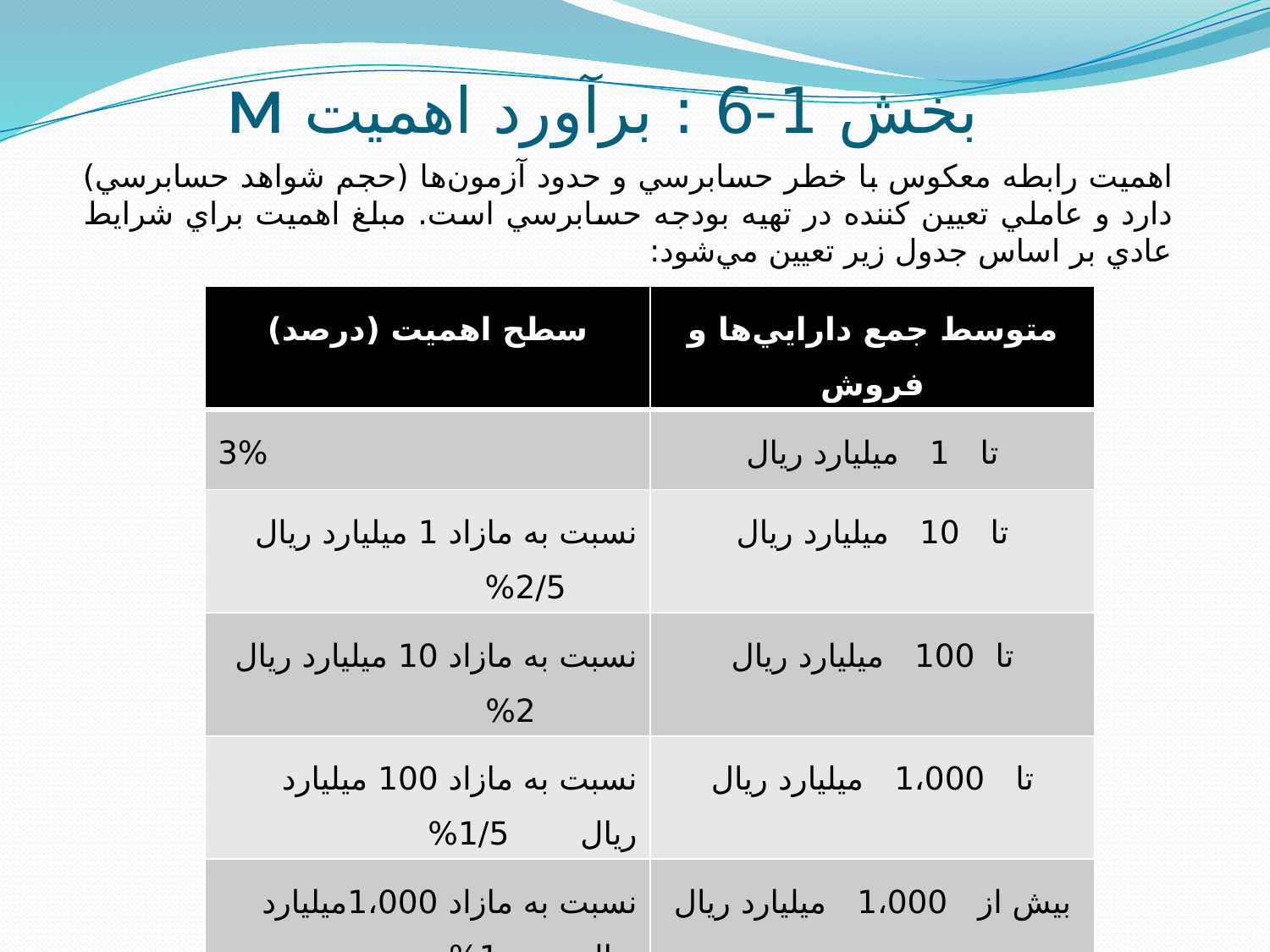

# بخش 1-6 : برآورد اهميت M
اهميت رابطه معكوس با خطر حسابرسي و حدود آزمون‌ها (حجم شواهد حسابرسي) دارد و عاملي تعيين كننده در تهيه بودجه حسابرسي است. مبلغ اهميت براي شرايط عادي بر اساس جدول زير تعيين مي‌شود:

| سطح اهميت (درصد) | متوسط جمع دارايي‌ها و فروش |
| --- | --- |
| 3% | تا 1 ميليارد ريال |
| نسبت به مازاد 1 ميليارد ريال 2/5% | تا 10 ميليارد ريال |
| نسبت به مازاد 10 ميليارد ريال 2% | تا 100 ميليارد ريال |
| نسبت به مازاد 100 ميليارد ريال 1/5% | تا 1،000 ميليارد ريال |
| نسبت به مازاد 1،000ميليارد ريال 1% | بيش از 1،000 ميليارد ريال |